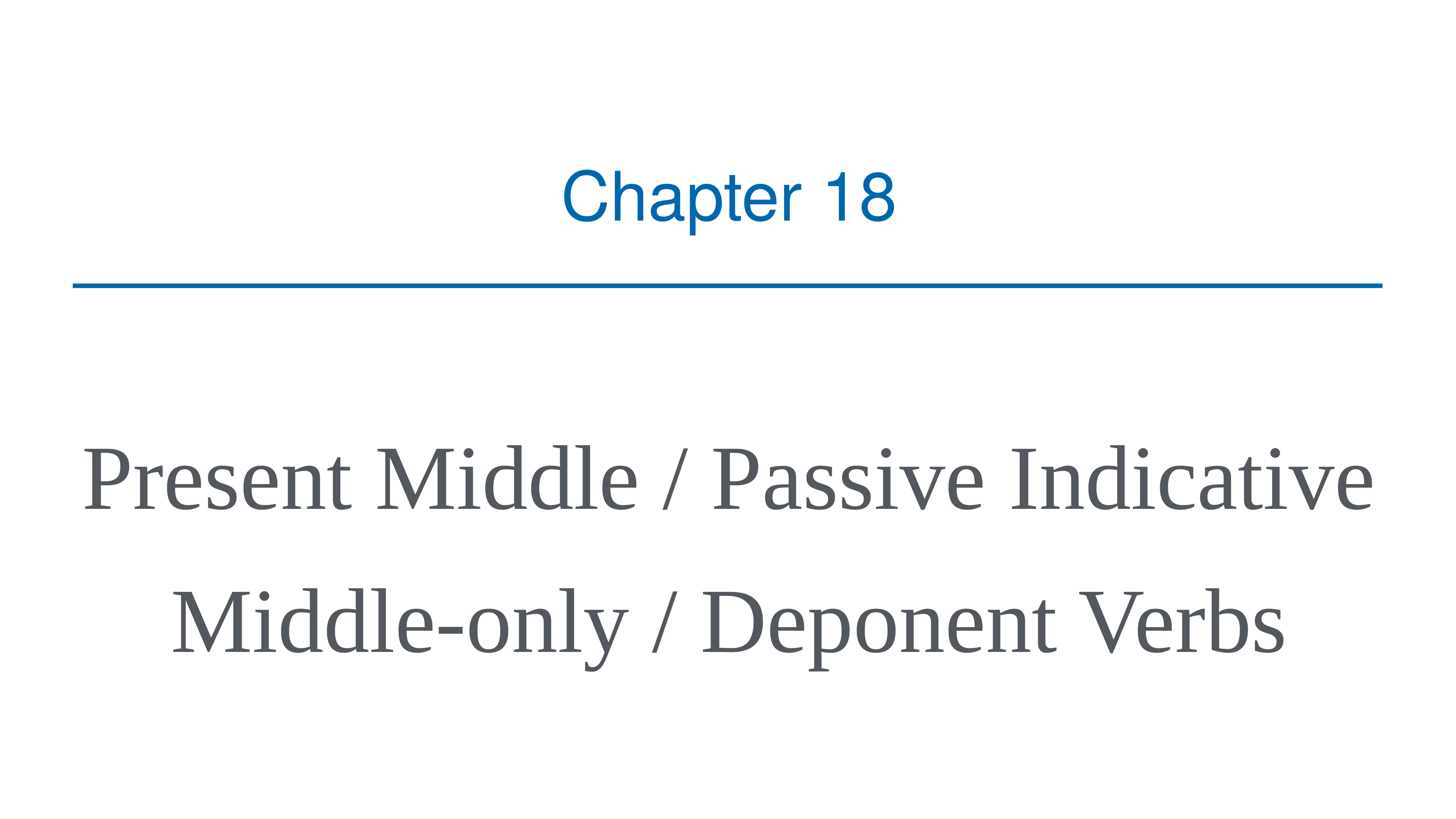

# Chapter 18
Present Middle / Passive Indicative
Middle-only / Deponent Verbs